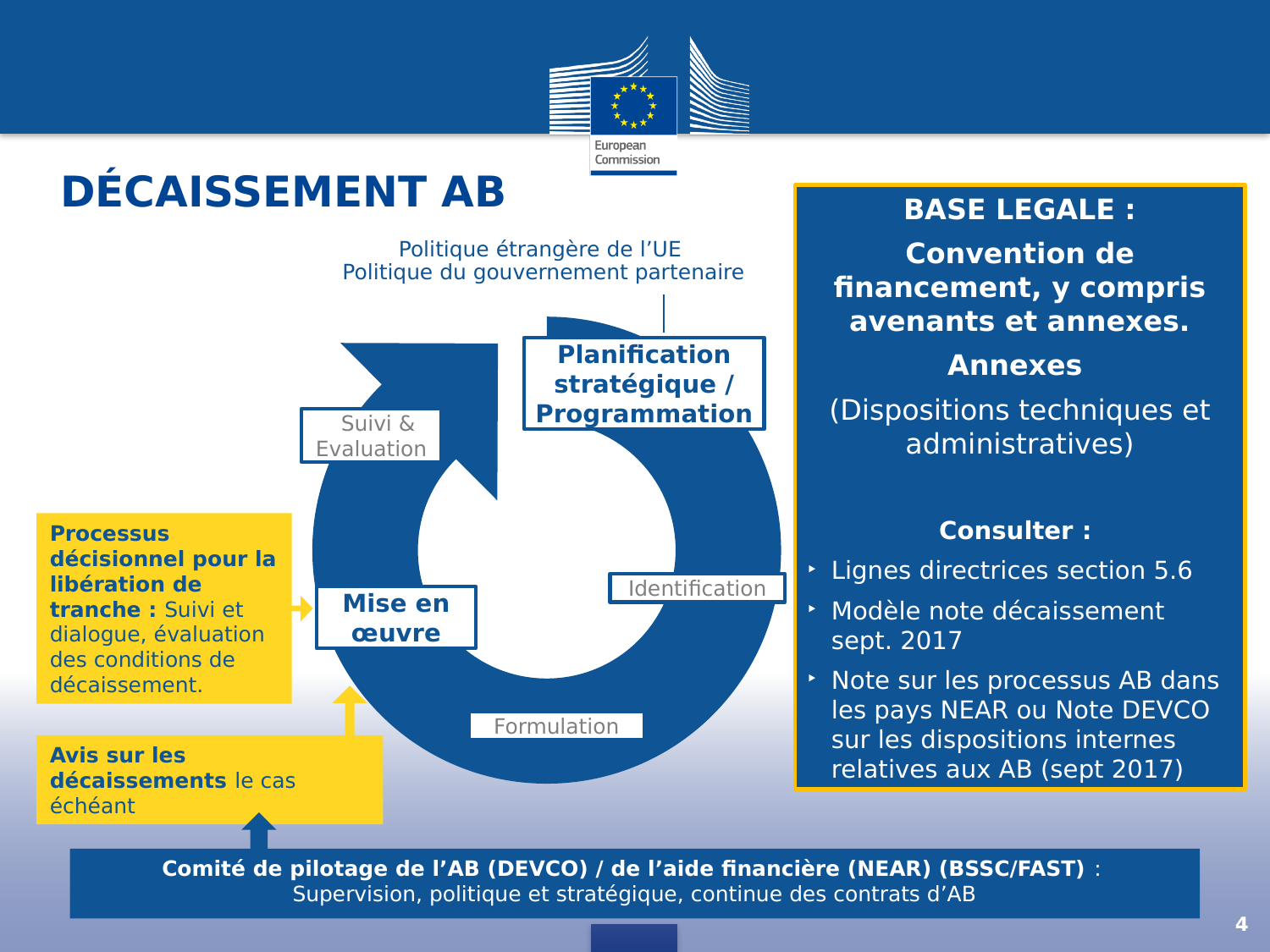

# Décaissement AB
BASE LEGALE :
Convention de financement, y compris avenants et annexes.
Annexes
(Dispositions techniques et administratives)

Consulter :
Lignes directrices section 5.6
Modèle note décaissement sept. 2017
Note sur les processus AB dans les pays NEAR ou Note DEVCO sur les dispositions internes relatives aux AB (sept 2017)
Politique étrangère de l’UE
Politique du gouvernement partenaire

Planification stratégique / Programmation
  Suivi & Evaluation
Processus décisionnel pour la libération de tranche : Suivi et dialogue, évaluation des conditions de décaissement.
Identification
Mise en œuvre

Formulation
Avis sur les décaissements le cas échéant

Comité de pilotage de l’AB (DEVCO) / de l’aide financière (NEAR) (BSSC/FAST) :
Supervision, politique et stratégique, continue des contrats d’AB
4